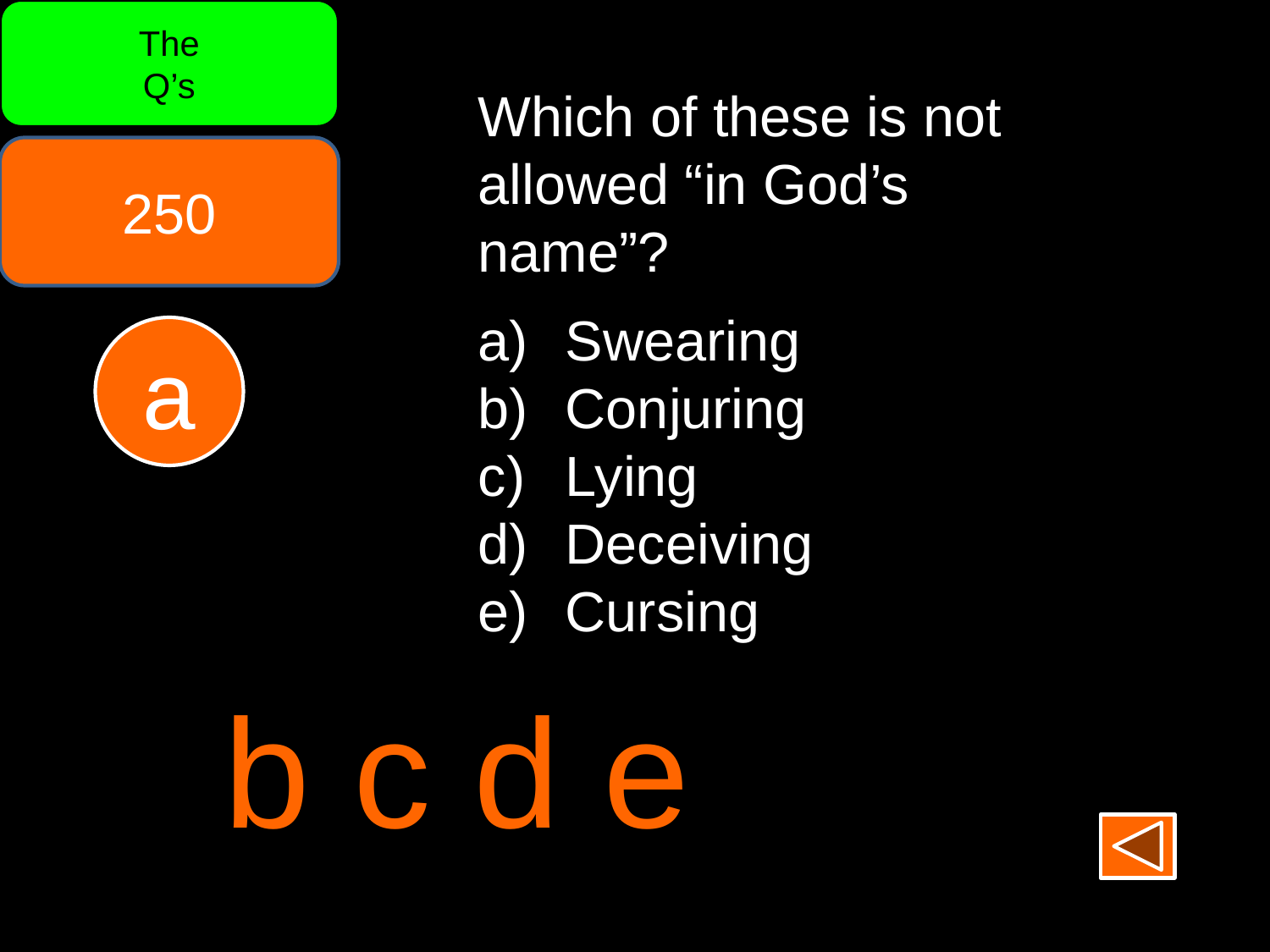

The
Q’s
Which of these is not
allowed “in God’s
name”?

 Swearing
 Conjuring
 Lying
 Deceiving
 Cursing
250
a
b c d e